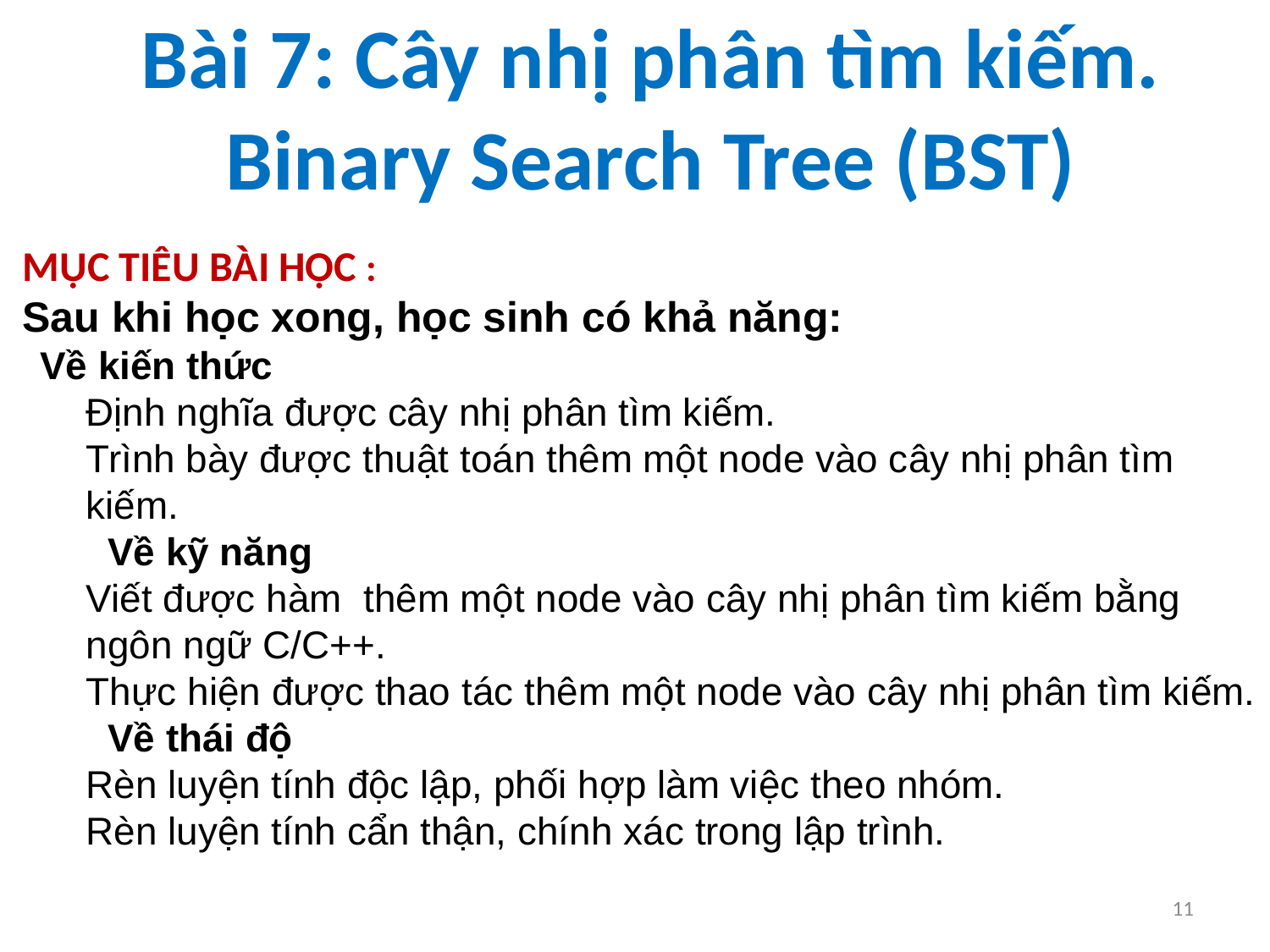

# Bài 7: Cây nhị phân tìm kiếm. Binary Search Tree (BST)
MỤC TIÊU BÀI HỌC :
Sau khi học xong, học sinh có khả năng:
  Về kiến thức
Định nghĩa được cây nhị phân tìm kiếm.
Trình bày được thuật toán thêm một node vào cây nhị phân tìm kiếm.
  Về kỹ năng
Viết được hàm  thêm một node vào cây nhị phân tìm kiếm bằng ngôn ngữ C/C++.
Thực hiện được thao tác thêm một node vào cây nhị phân tìm kiếm.
  Về thái độ
Rèn luyện tính độc lập, phối hợp làm việc theo nhóm.
Rèn luyện tính cẩn thận, chính xác trong lập trình.
11